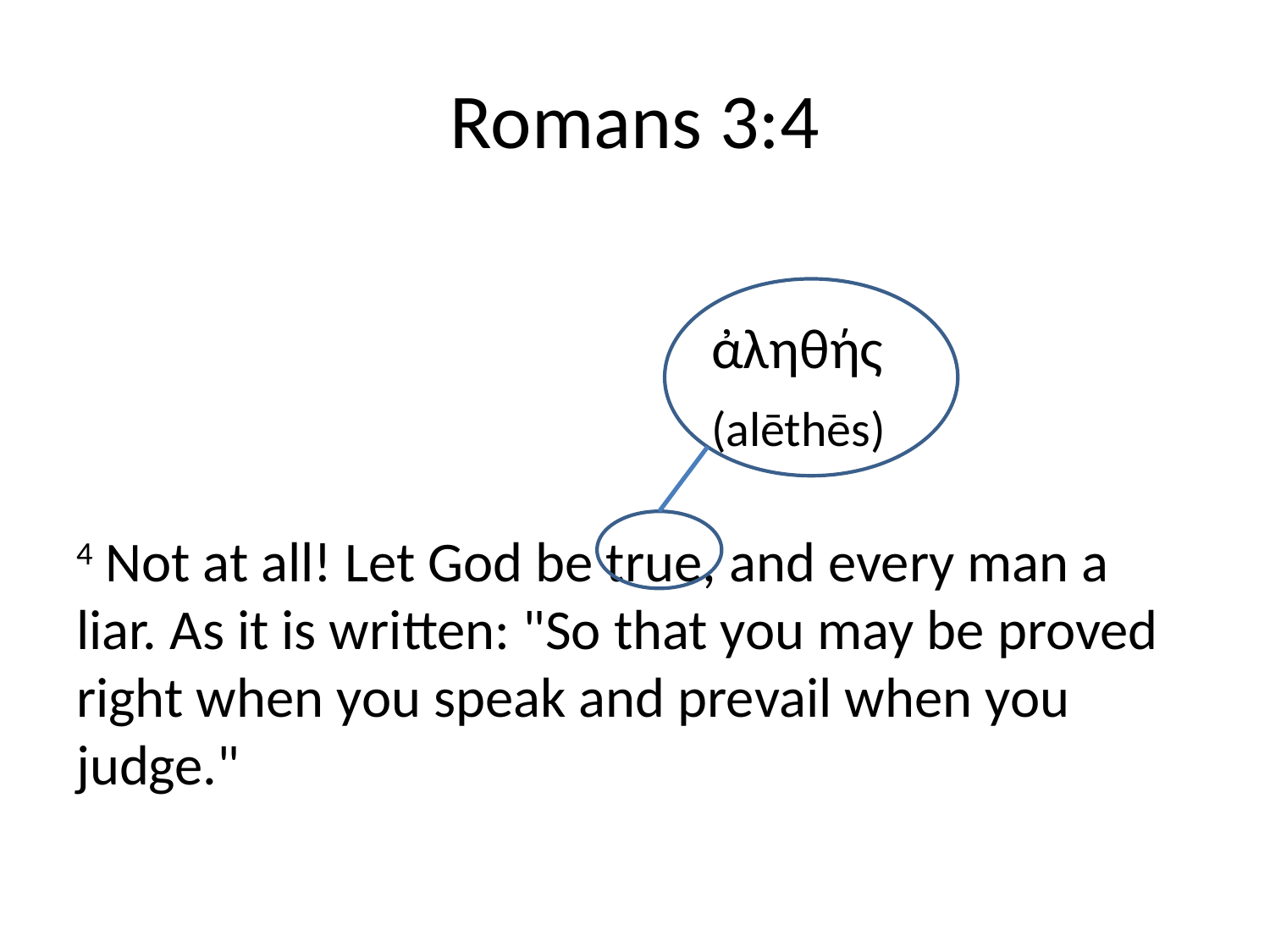

# Romans 3:4

					ἀληθής
					(alēthēs)

4 Not at all! Let God be true, and every man a liar. As it is written: "So that you may be proved right when you speak and prevail when you judge."